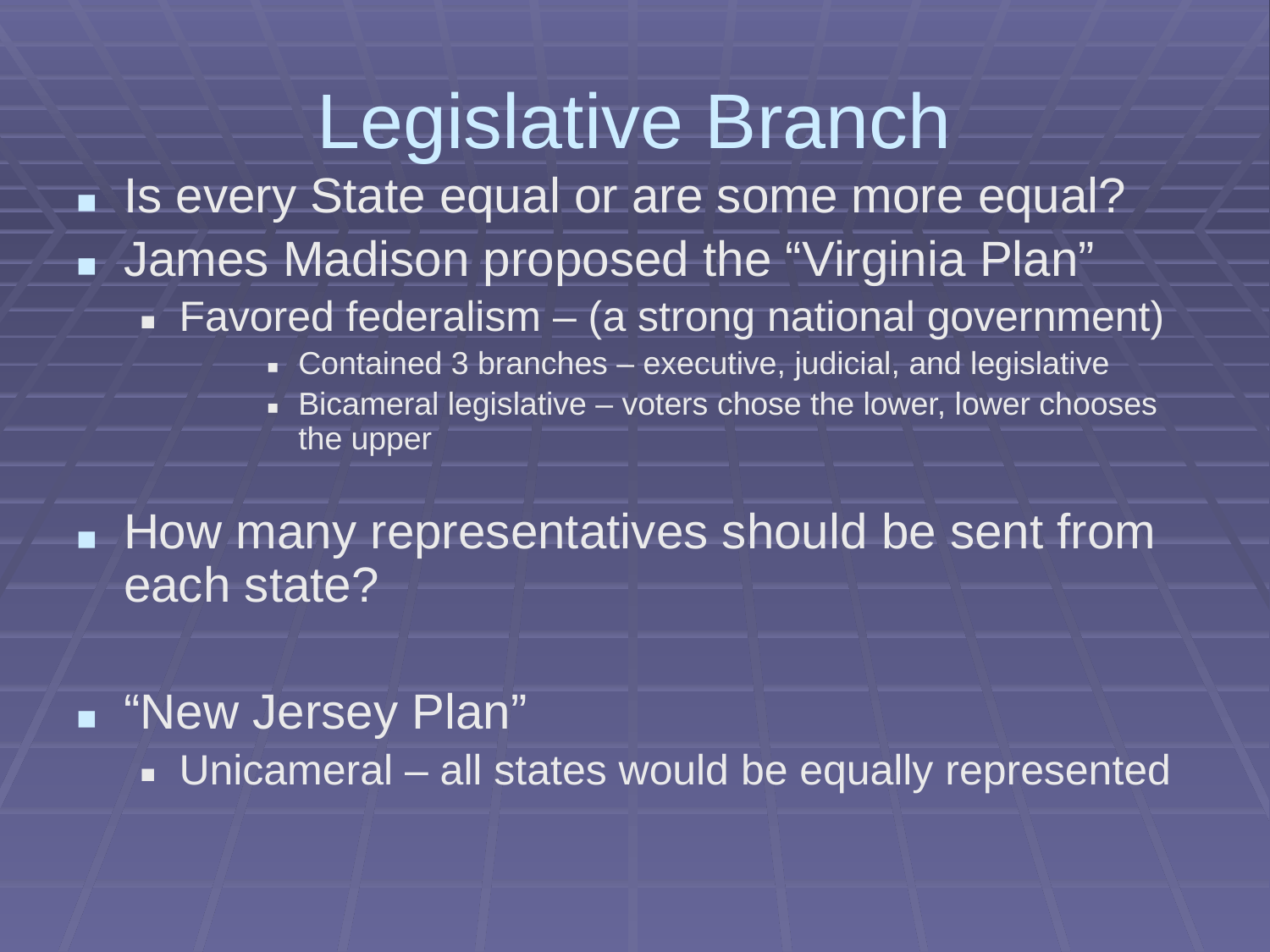

# Legislative Branch
Is every State equal or are some more equal?
James Madison proposed the “Virginia Plan”
Favored federalism – (a strong national government)
Contained 3 branches – executive, judicial, and legislative
Bicameral legislative – voters chose the lower, lower chooses the upper

How many representatives should be sent from each state?

“New Jersey Plan”
Unicameral – all states would be equally represented